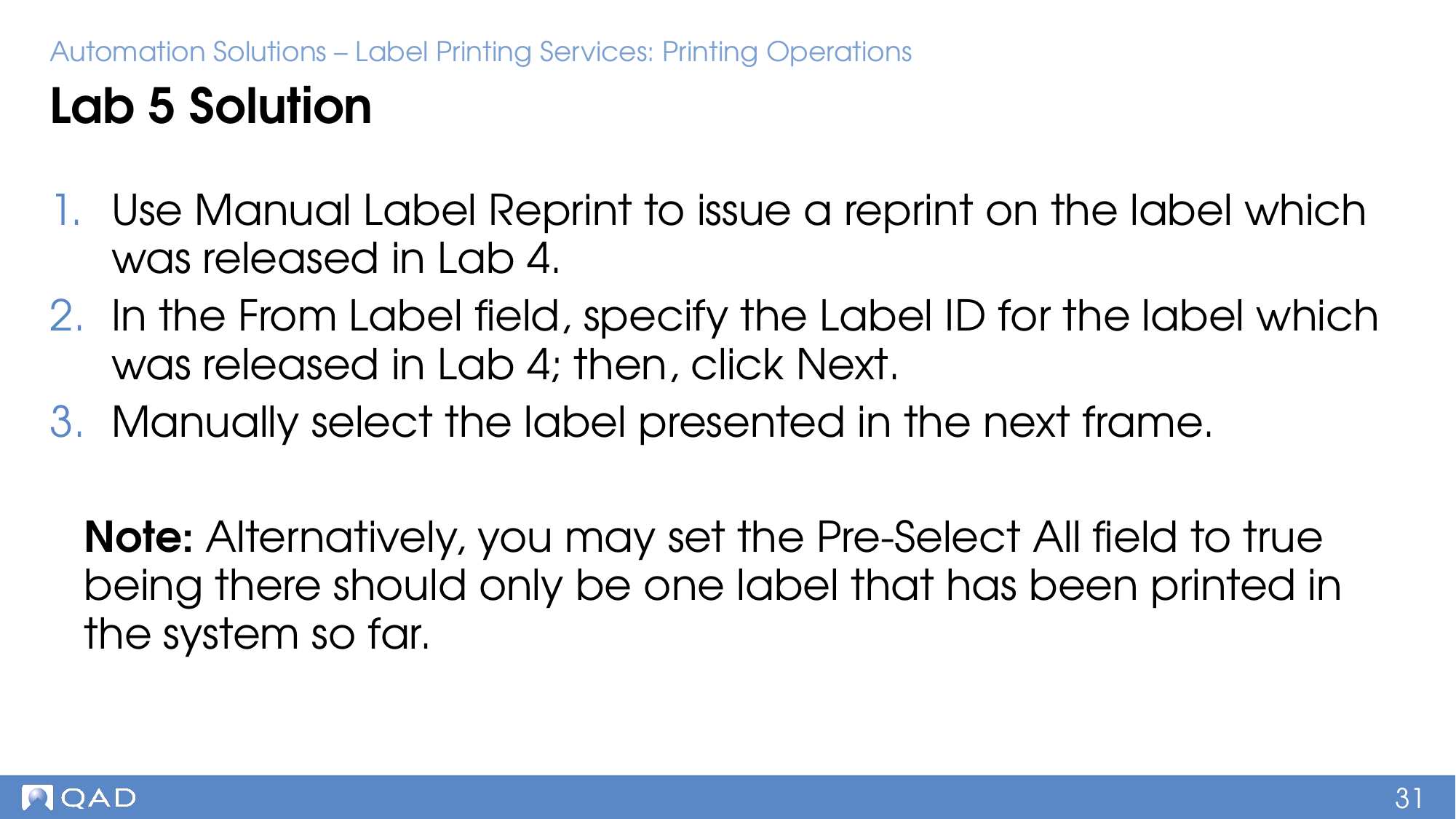

Automation Solutions – Label Printing Services: Printing Operations
# Lab 5 Solution
Use Manual Label Reprint to issue a reprint on the label which was released in Lab 4.
In the From Label field, specify the Label ID for the label which was released in Lab 4; then, click Next.
Manually select the label presented in the next frame.

	Note: Alternatively, you may set the Pre-Select All field to true being there should only be one label that has been printed in the system so far.

31